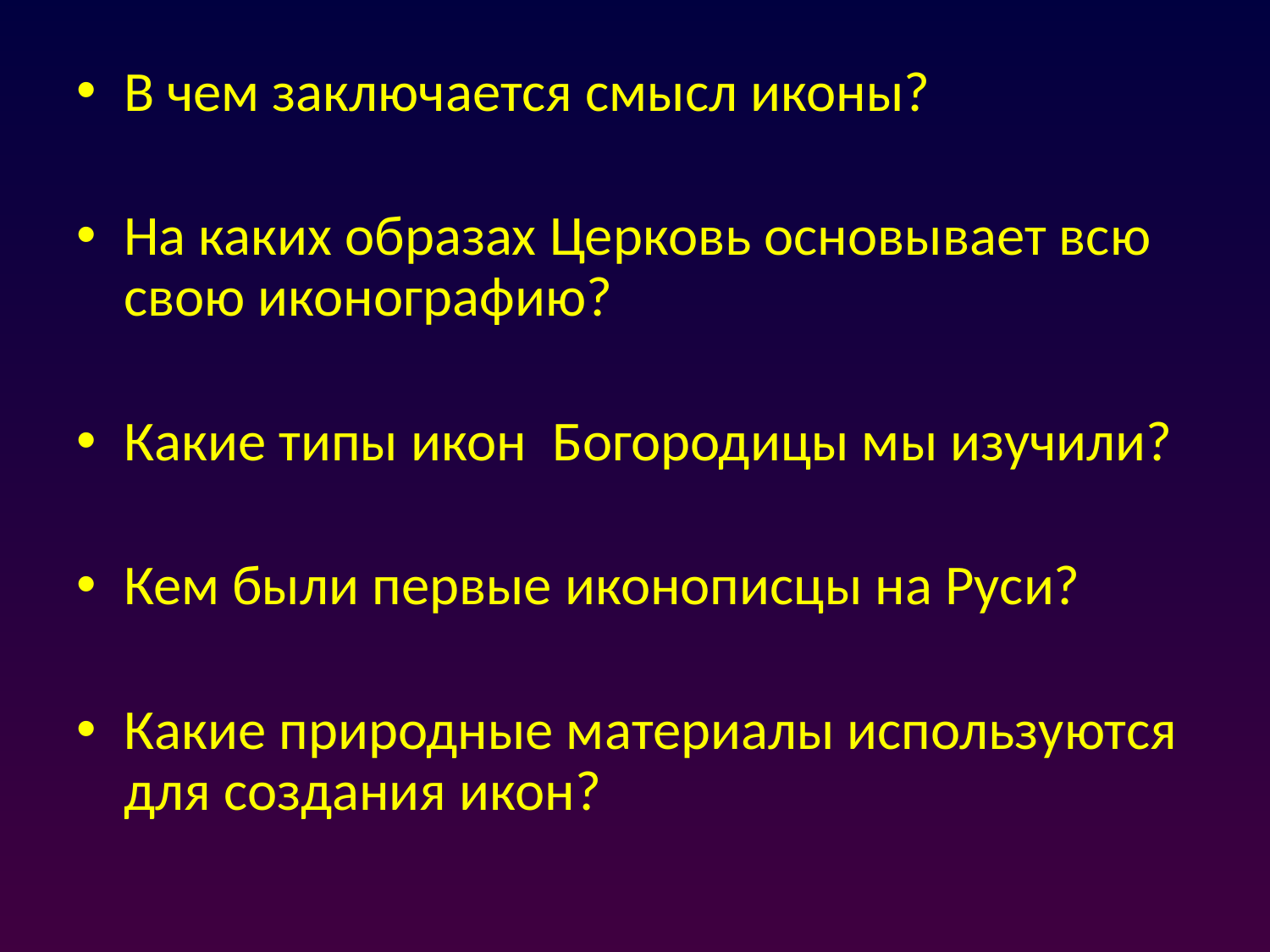

В чем заключается смысл иконы?

На каких образах Церковь основывает всю свою иконографию?

Какие типы икон  Богородицы мы изучили?

Кем были первые иконописцы на Руси?

Какие природные материалы используются для создания икон?